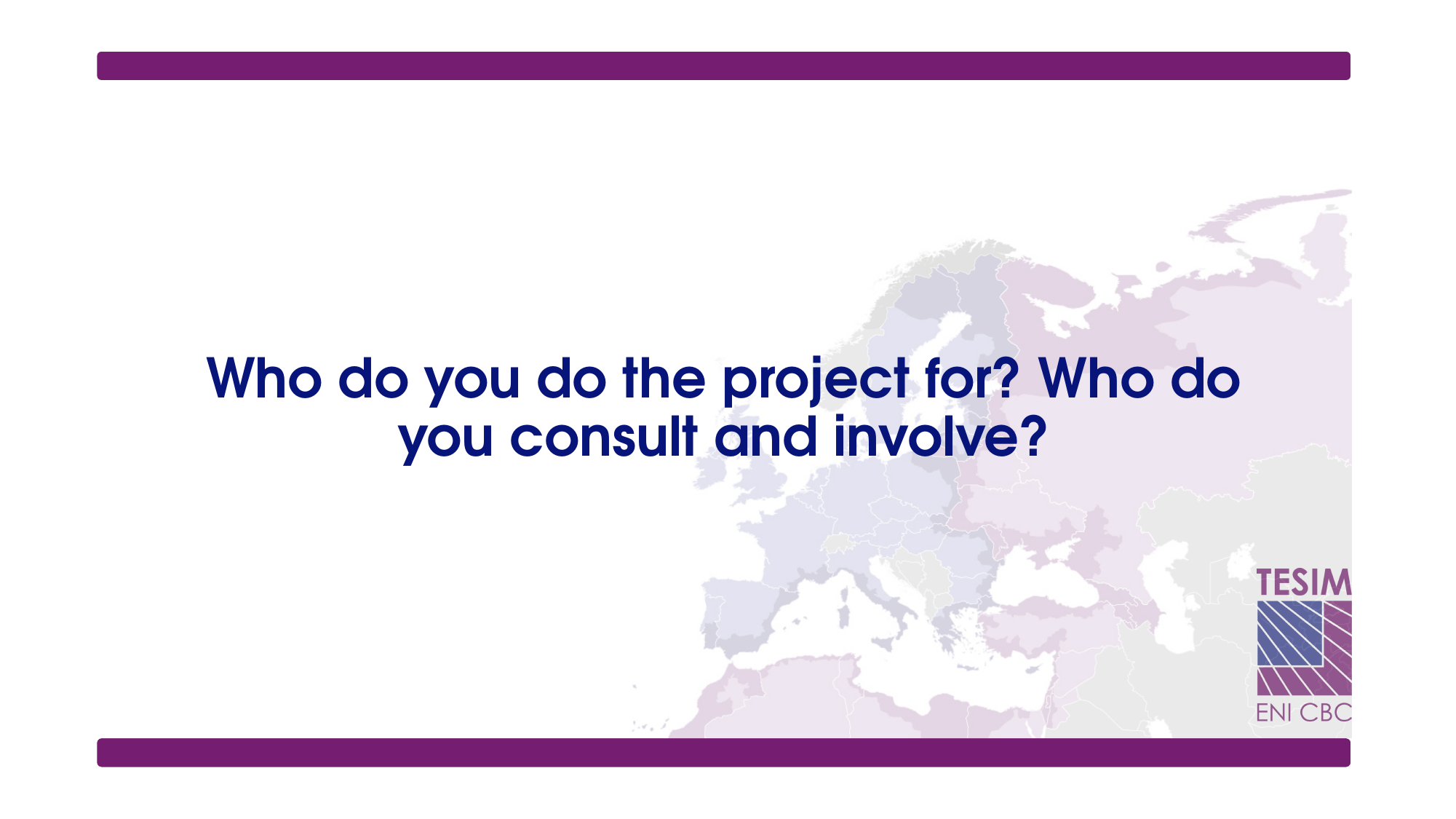

# Who do you do the project for? Who do you consult and involve?